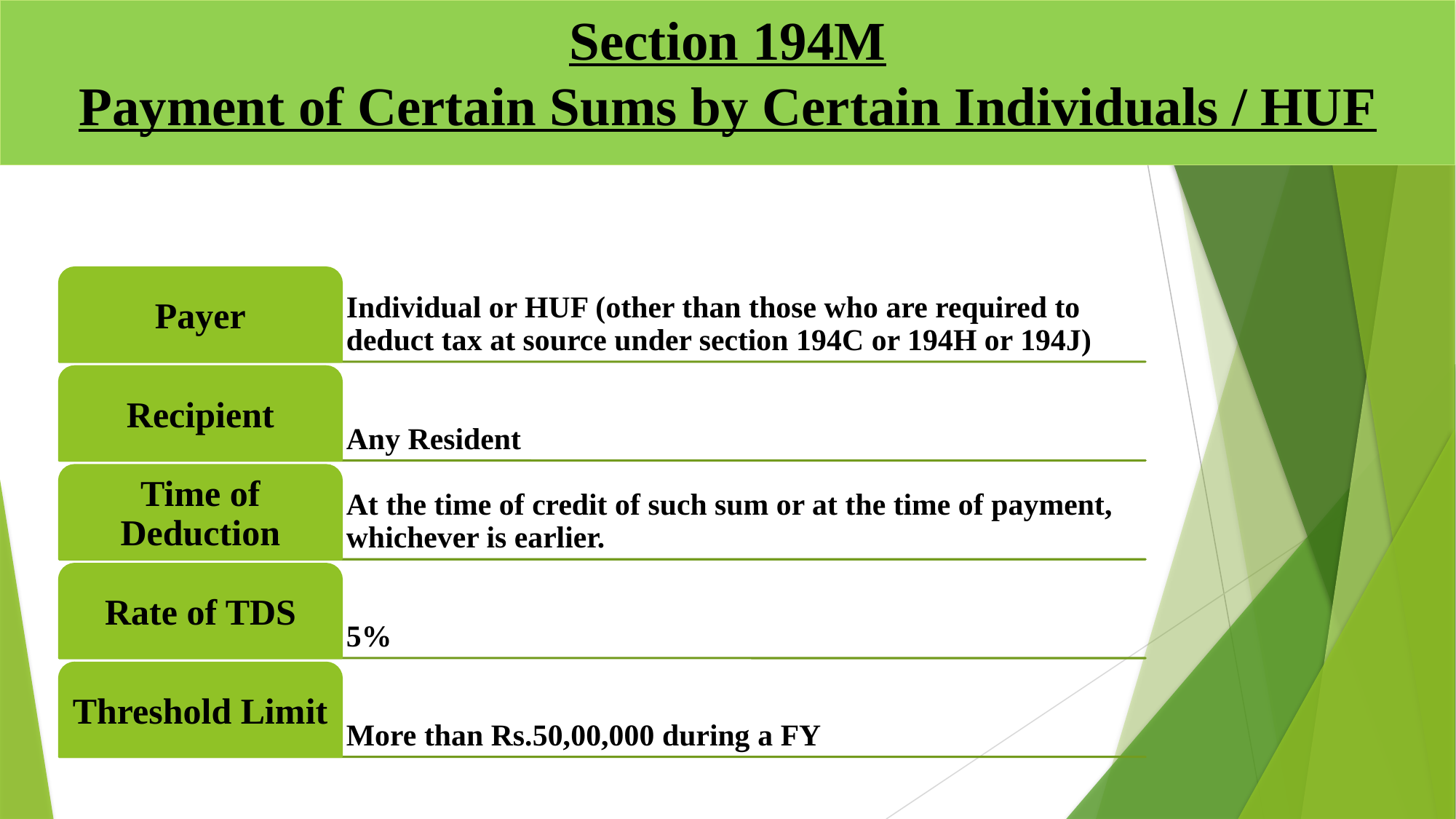

# Section 194M Payment of Certain Sums by Certain Individuals / HUF
Individual or HUF (other than those who are required to deduct tax at source under section 194C or 194H or 194J)
Payer
Any Resident
Recipient
At the time of credit of such sum or at the time of payment, whichever is earlier.
Time of Deduction
5%
Rate of TDS
More than Rs.50,00,000 during a FY
Threshold Limit